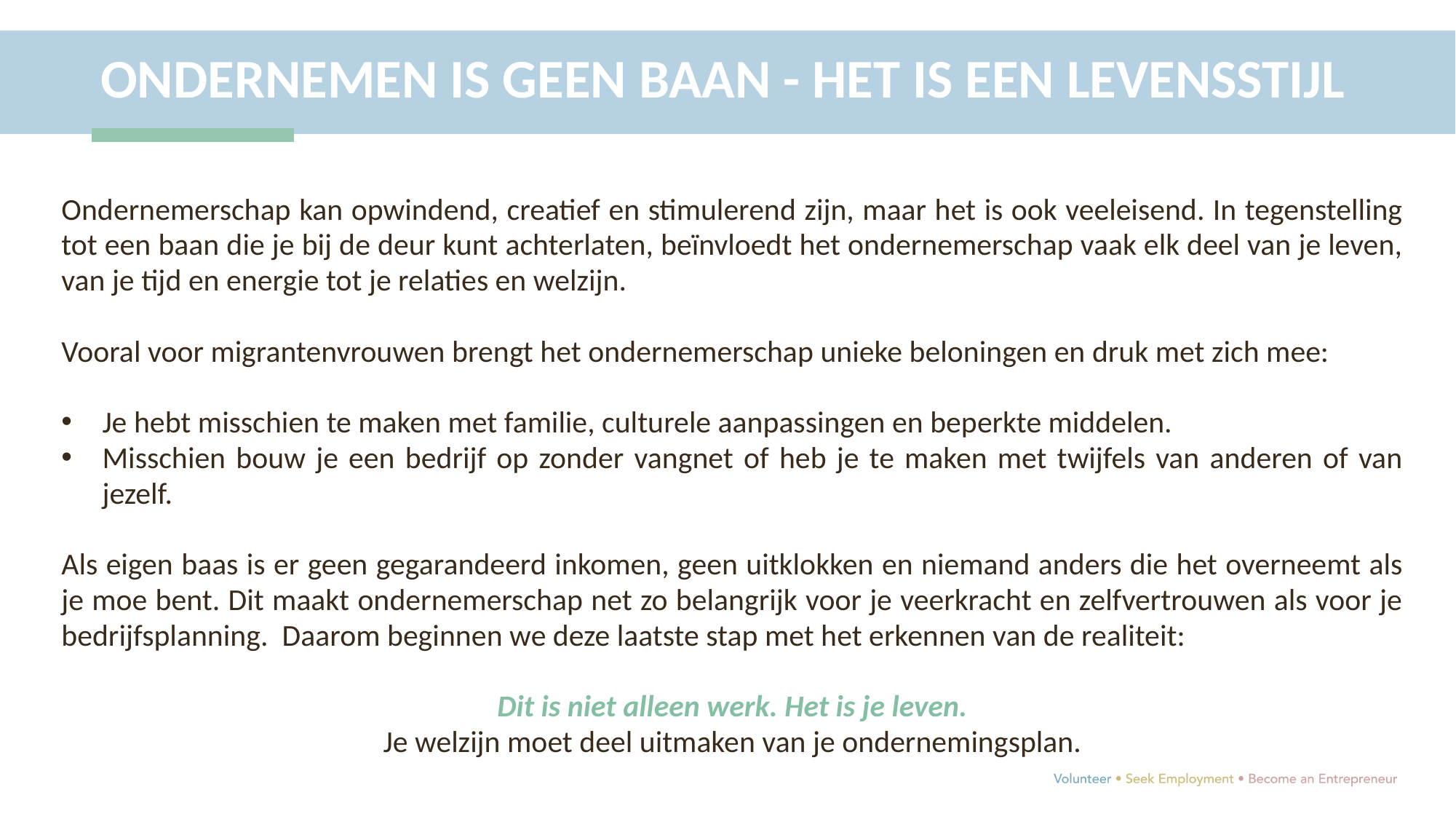

ONDERNEMEN IS GEEN BAAN - HET IS EEN LEVENSSTIJL
Ondernemerschap kan opwindend, creatief en stimulerend zijn, maar het is ook veeleisend. In tegenstelling tot een baan die je bij de deur kunt achterlaten, beïnvloedt het ondernemerschap vaak elk deel van je leven, van je tijd en energie tot je relaties en welzijn.

Vooral voor migrantenvrouwen brengt het ondernemerschap unieke beloningen en druk met zich mee:

Je hebt misschien te maken met familie, culturele aanpassingen en beperkte middelen.
Misschien bouw je een bedrijf op zonder vangnet of heb je te maken met twijfels van anderen of van jezelf.

Als eigen baas is er geen gegarandeerd inkomen, geen uitklokken en niemand anders die het overneemt als je moe bent. Dit maakt ondernemerschap net zo belangrijk voor je veerkracht en zelfvertrouwen als voor je bedrijfsplanning.  Daarom beginnen we deze laatste stap met het erkennen van de realiteit:

Dit is niet alleen werk. Het is je leven.
Je welzijn moet deel uitmaken van je ondernemingsplan.